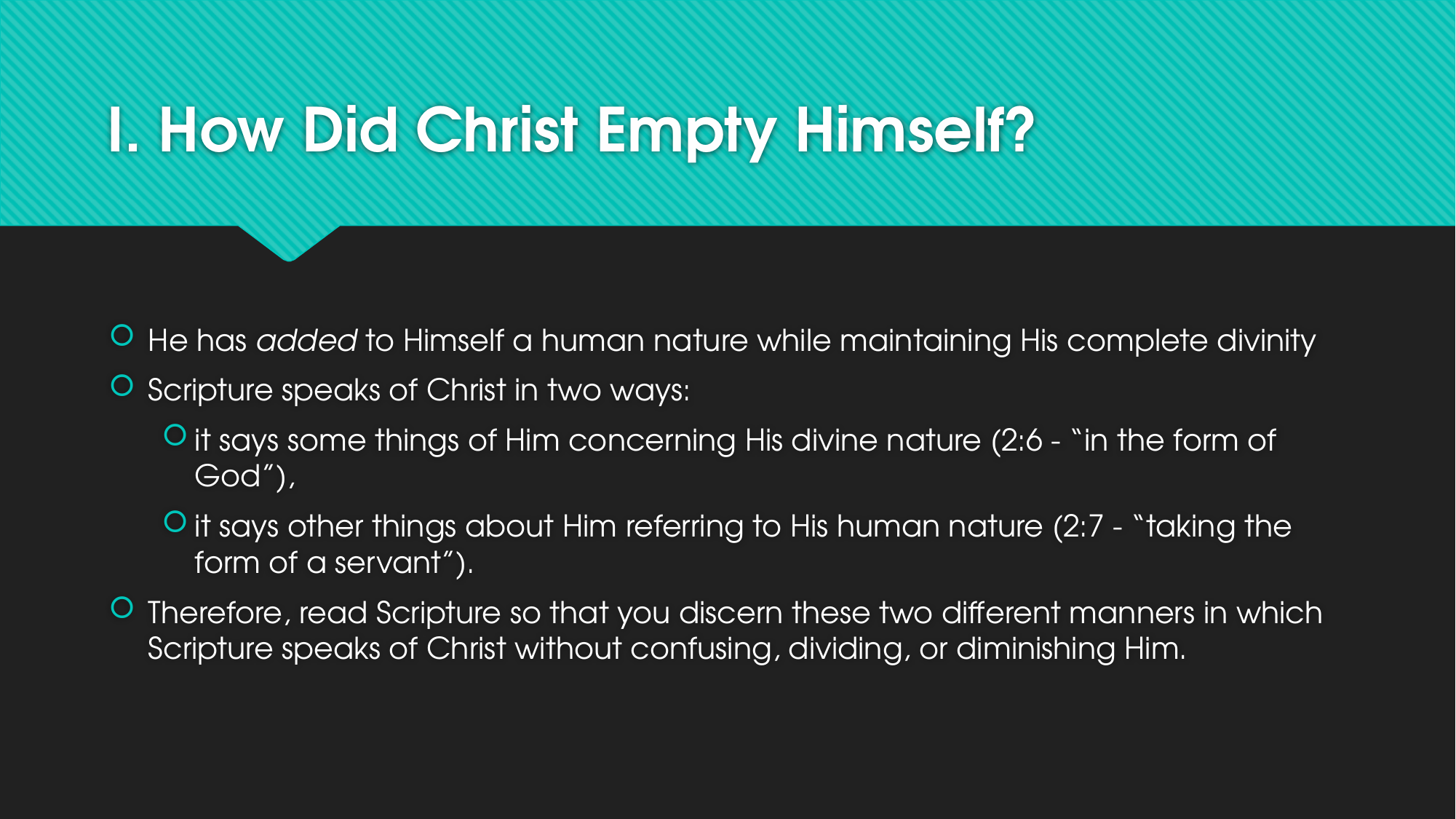

# I. How Did Christ Empty Himself?

He has added to Himself a human nature while maintaining His complete divinity
Scripture speaks of Christ in two ways:
it says some things of Him concerning His divine nature (2:6 - “in the form of God”),
it says other things about Him referring to His human nature (2:7 - “taking the form of a servant”).
Therefore, read Scripture so that you discern these two different manners in which Scripture speaks of Christ without confusing, dividing, or diminishing Him.